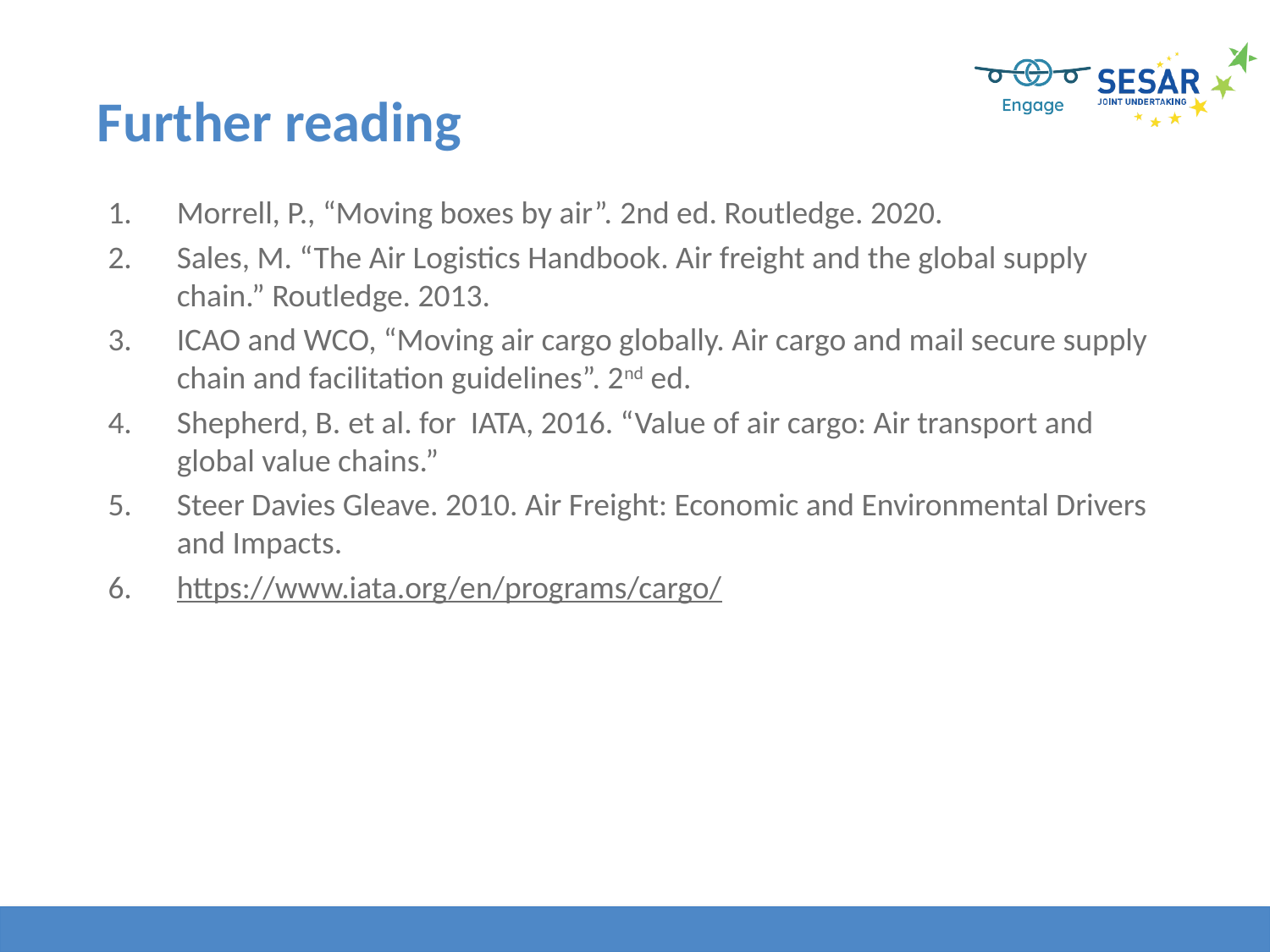

Further reading
Morrell, P., “Moving boxes by air”. 2nd ed. Routledge. 2020.
Sales, M. “The Air Logistics Handbook. Air freight and the global supply chain.” Routledge. 2013.
ICAO and WCO, “Moving air cargo globally. Air cargo and mail secure supply chain and facilitation guidelines”. 2nd ed.
Shepherd, B. et al. for  IATA, 2016. “Value of air cargo: Air transport and global value chains.”
Steer Davies Gleave. 2010. Air Freight: Economic and Environmental Drivers and Impacts.
https://www.iata.org/en/programs/cargo/